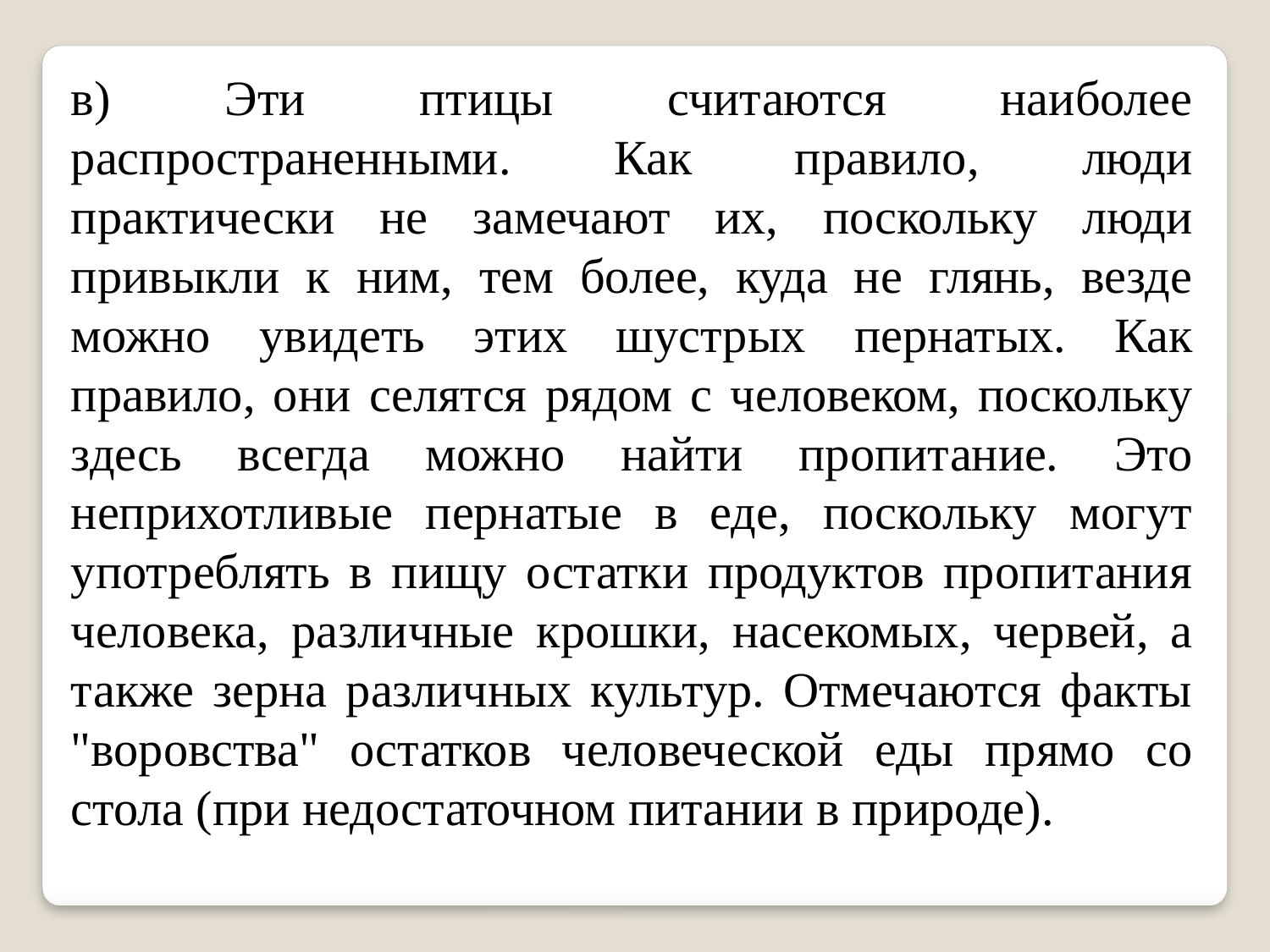

в) Эти птицы считаются наиболее распространенными. Как правило, люди практически не замечают их, поскольку люди привыкли к ним, тем более, куда не глянь, везде можно увидеть этих шустрых пернатых. Как правило, они селятся рядом с человеком, поскольку здесь всегда можно найти пропитание. Это неприхотливые пернатые в еде, поскольку могут употреблять в пищу остатки продуктов пропитания человека, различные крошки, насекомых, червей, а также зерна различных культур. Отмечаются факты "воровства" остатков человеческой еды прямо со стола (при недостаточном питании в природе).